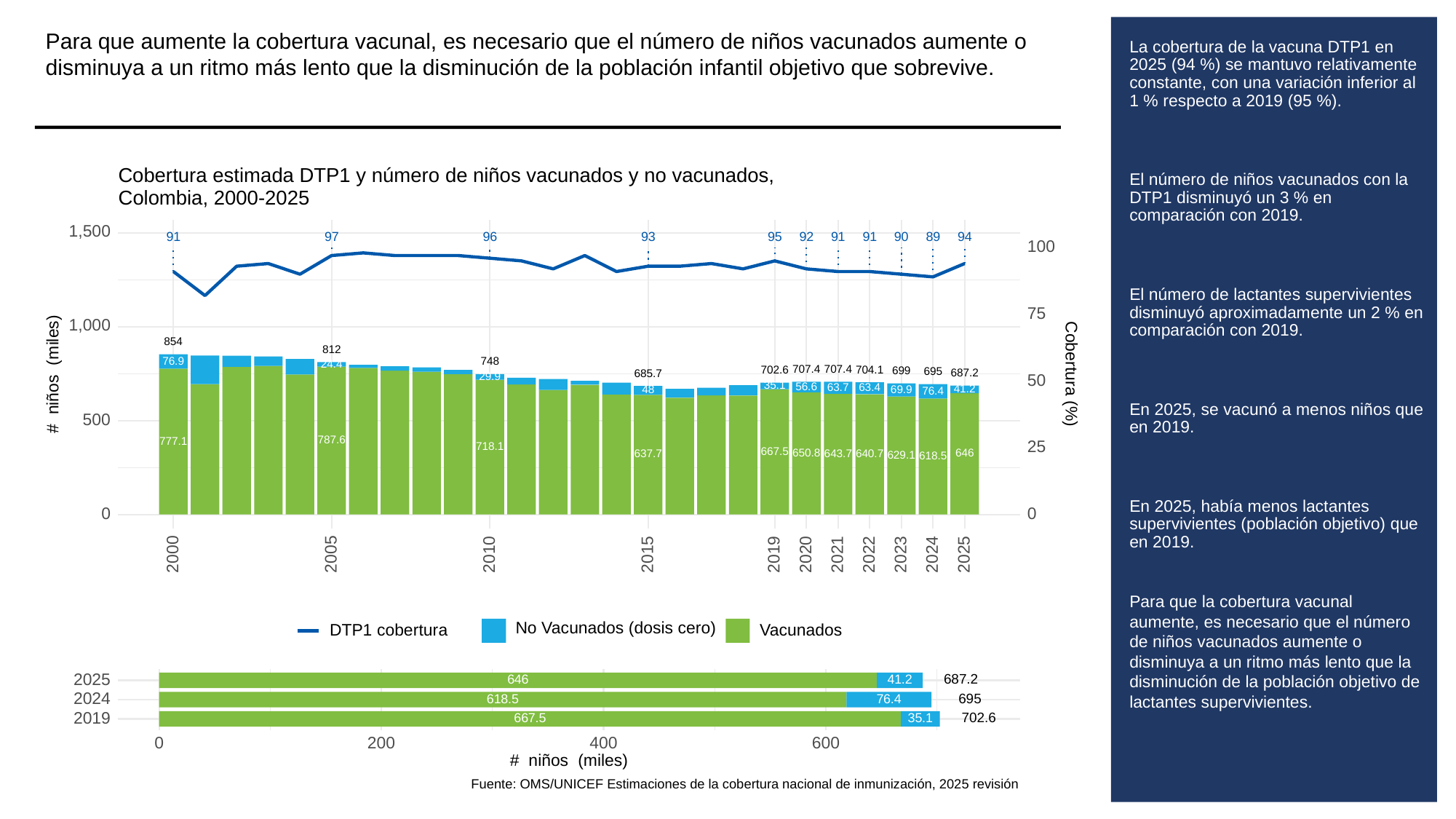

Para que aumente la cobertura vacunal, es necesario que el número de niños vacunados aumente o disminuya a un ritmo más lento que la disminución de la población infantil objetivo que sobrevive.
# La cobertura de la vacuna DTP1 en 2025 (94 %) se mantuvo relativamente constante, con una variación inferior al 1 % respecto a 2019 (95 %).

El número de niños vacunados con la DTP1 disminuyó un 3 % en comparación con 2019.

El número de lactantes supervivientes disminuyó aproximadamente un 2 % en comparación con 2019.

En 2025, se vacunó a menos niños que en 2019.

En 2025, había menos lactantes supervivientes (población objetivo) que en 2019.

Para que la cobertura vacunal aumente, es necesario que el número de niños vacunados aumente o disminuya a un ritmo más lento que la disminución de la población objetivo de lactantes supervivientes.

Cobertura estimada DTP1 y número de niños vacunados y no vacunados,
Colombia, 2000-2025

1,500
93
91
97
96
95
92
91
91
90
89
94

100

75
1,000

854
812

76.9
748

24.4

707.4
707.4

704.1

702.6
#  niños  (miles)
Cobertura (%)

699

695

687.2
685.7

29.9

50

35.1

56.6

63.7

63.4

41.2

69.9

48
76.4

500

787.6
777.1
25
718.1
667.5
650.8
646
643.7
640.7
637.7
629.1
618.5

0
0

2023
2000
2005
2010
2015
2019
2020
2021
2022
2024
2025

No Vacunados (dosis cero)
DTP1 cobertura
Vacunados

2025
687.2
646
41.2

2024
695
618.5
76.4

2019
702.6
35.1
667.5

0
200
400
600
#  niños  (miles)
Fuente: OMS/UNICEF Estimaciones de la cobertura nacional de inmunización, 2025 revisión